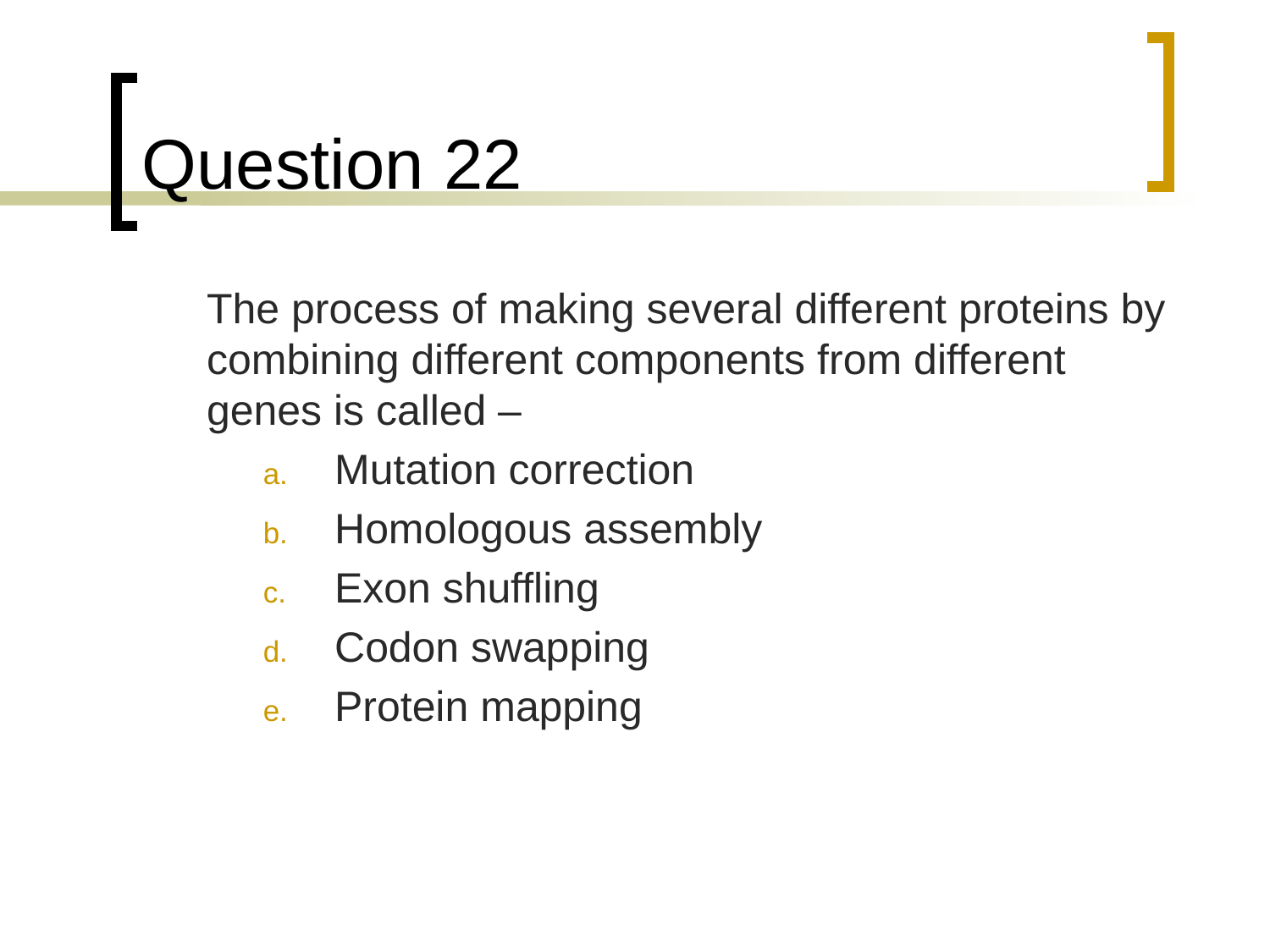

# Question 22
	The process of making several different proteins by combining different components from different genes is called –
Mutation correction
Homologous assembly
Exon shuffling
Codon swapping
Protein mapping